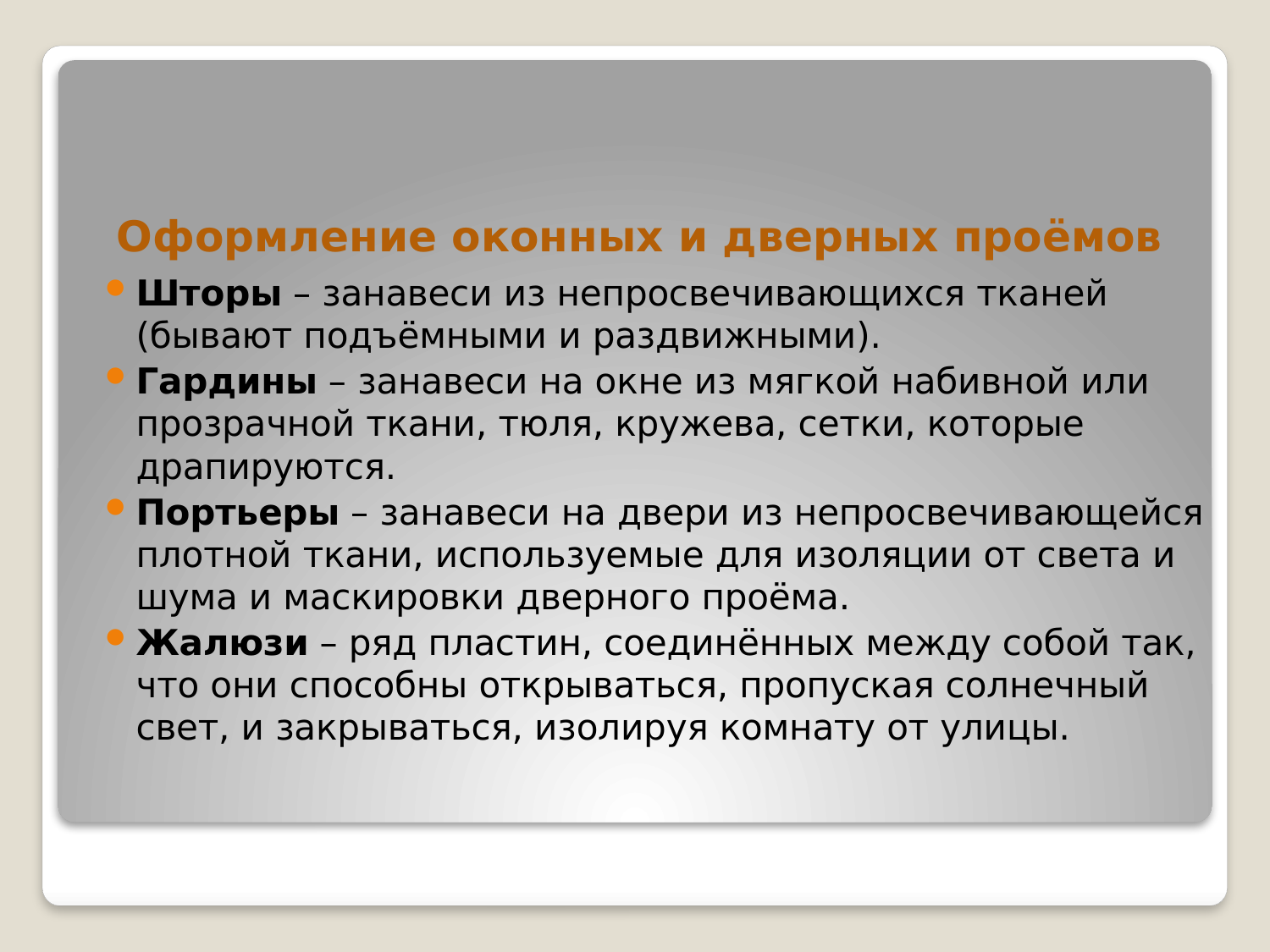

# Оформление оконных и дверных проёмов
Шторы – занавеси из непросвечивающихся тканей (бывают подъёмными и раздвижными).
Гардины – занавеси на окне из мягкой набивной или прозрачной ткани, тюля, кружева, сетки, которые драпируются.
Портьеры – занавеси на двери из непросвечивающейся плотной ткани, используемые для изоляции от света и шума и маскировки дверного проёма.
Жалюзи – ряд пластин, соединённых между собой так, что они способны открываться, пропуская солнечный свет, и закрываться, изолируя комнату от улицы.